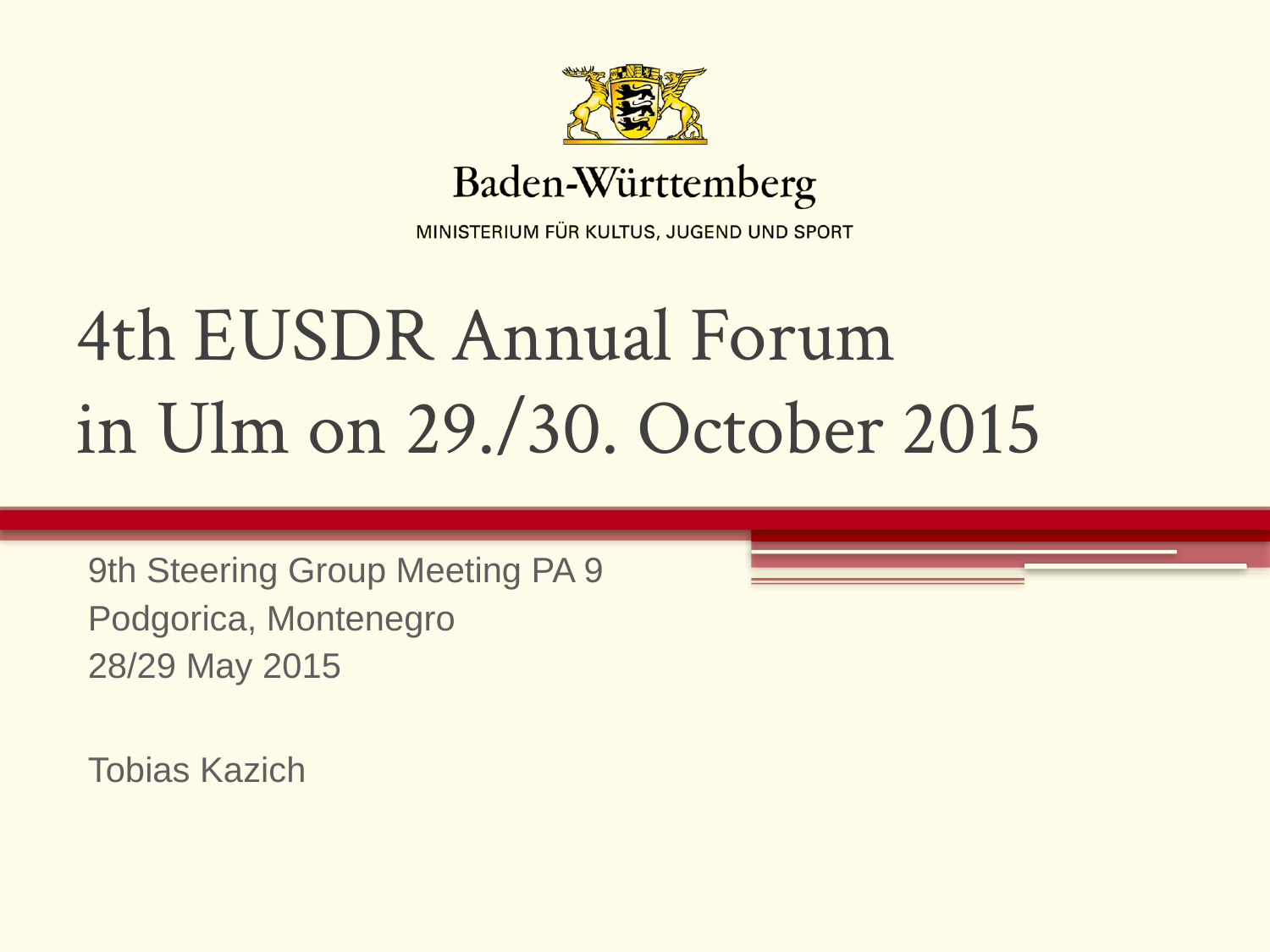

# 4th EUSDR Annual Forum in Ulm on 29./30. October 2015
9th Steering Group Meeting PA 9
Podgorica, Montenegro
28/29 May 2015

Tobias Kazich